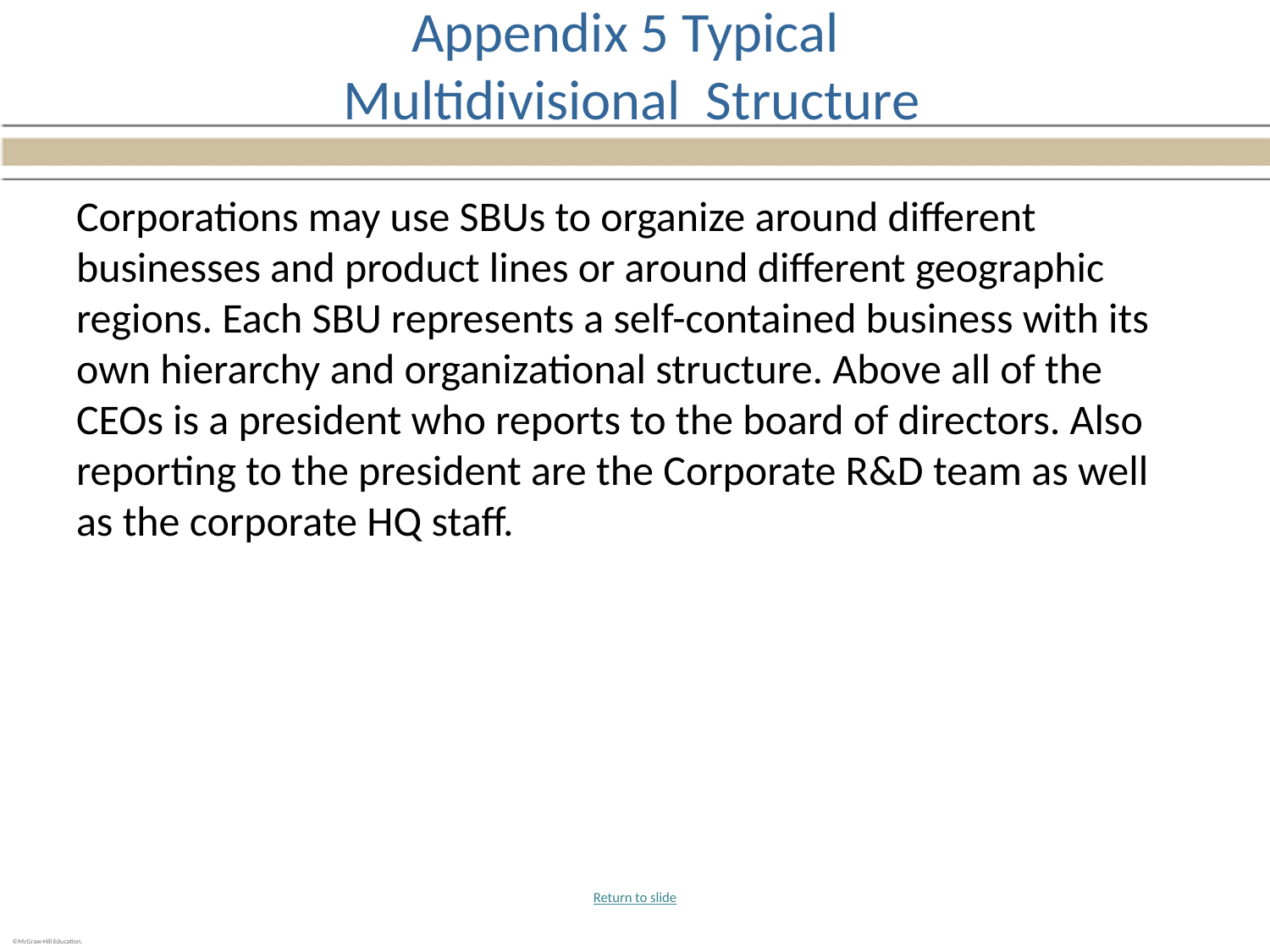

# Appendix 5 Typical Multidivisional  Structure
Corporations may use SBUs to organize around different businesses and product lines or around different geographic regions. Each SBU represents a self-contained business with its own hierarchy and organizational structure. Above all of the CEOs is a president who reports to the board of directors. Also reporting to the president are the Corporate R&D team as well as the corporate HQ staff.
Return to slide